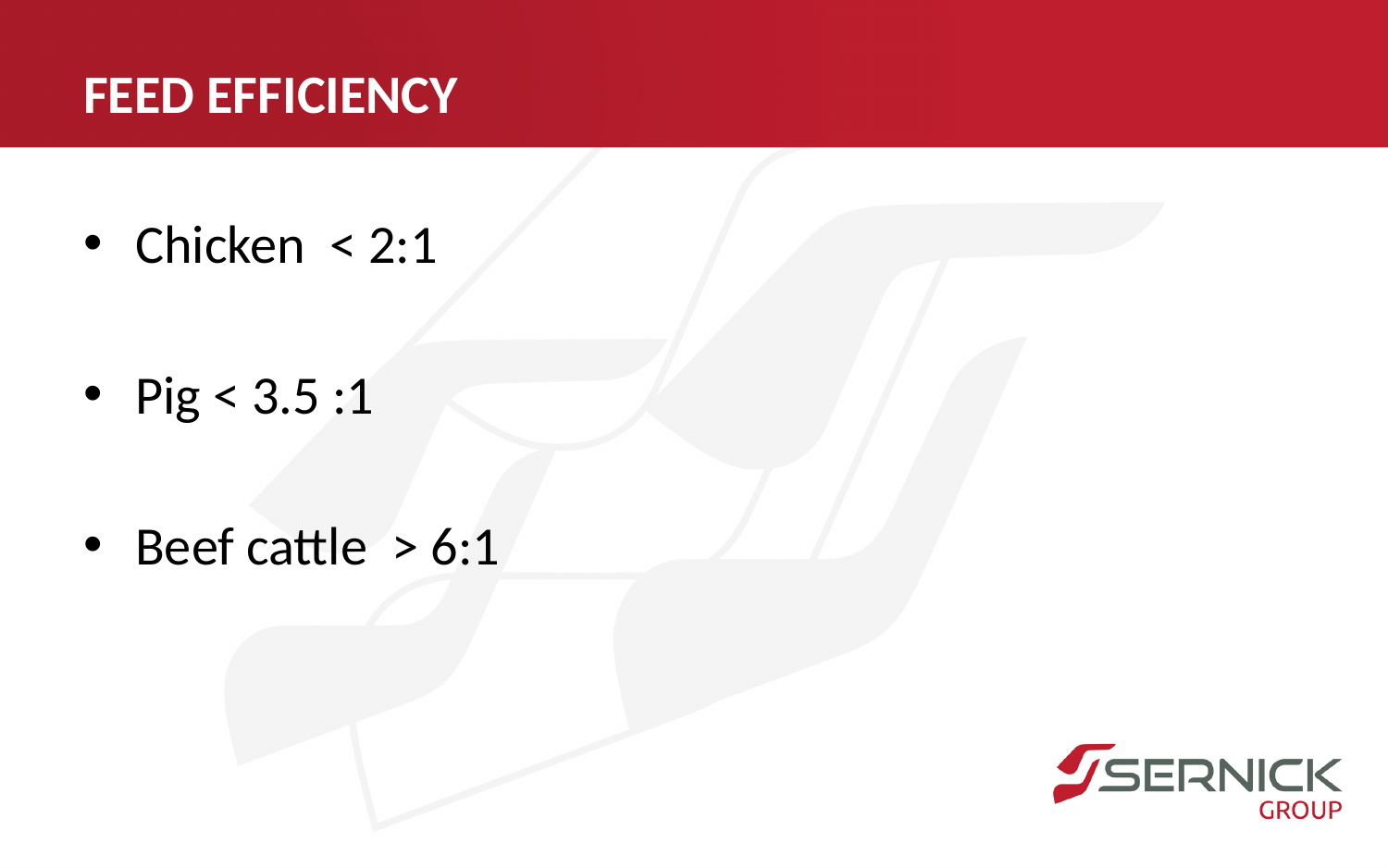

# FEED EFFICIENCY
Chicken  < 2:1

Pig < 3.5 :1

Beef cattle  > 6:1